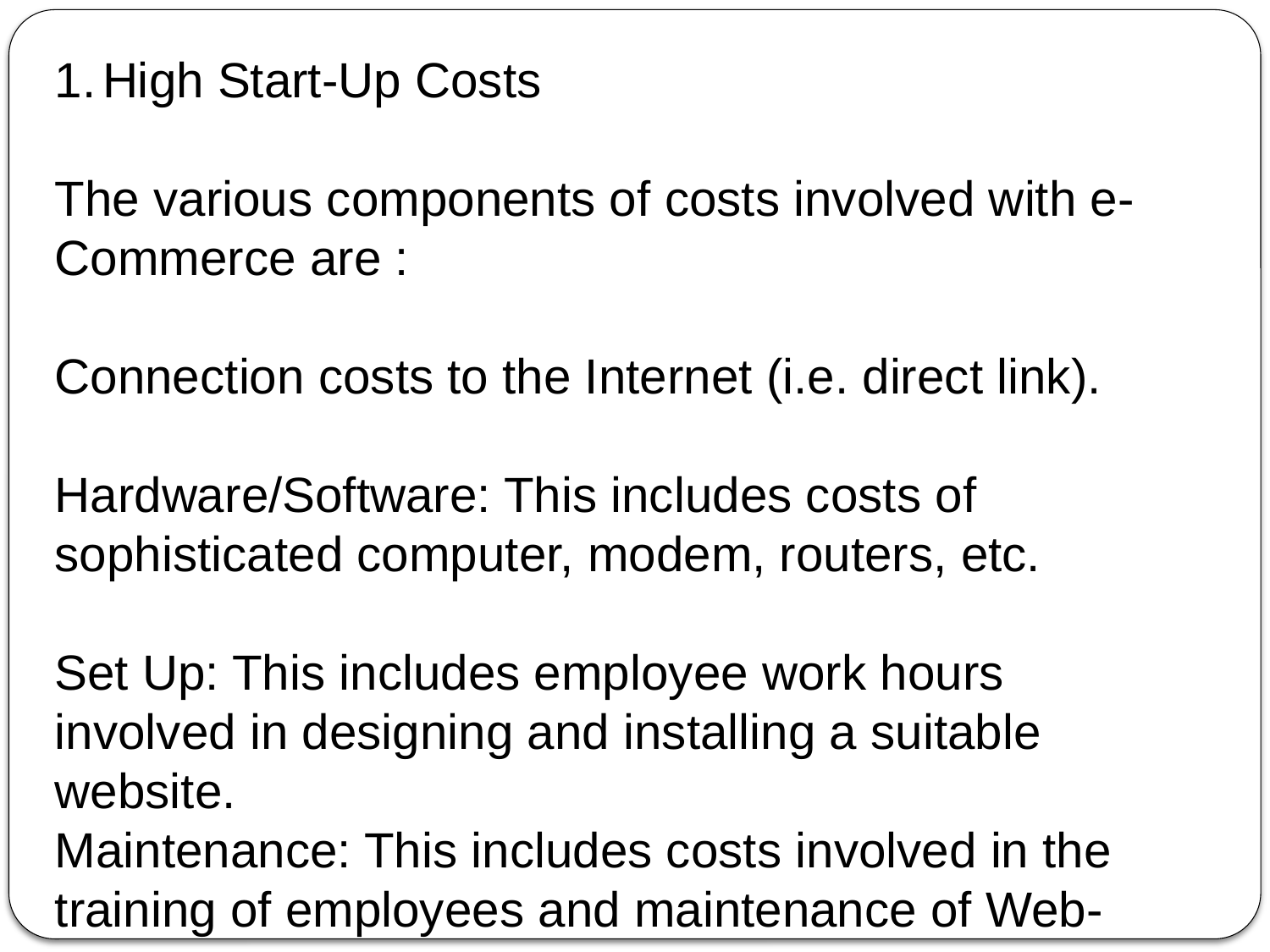

High Start-Up Costs

The various components of costs involved with e-Commerce are :

Connection costs to the Internet (i.e. direct link).

Hardware/Software: This includes costs of sophisticated computer, modem, routers, etc.

Set Up: This includes employee work hours involved in designing and installing a suitable website.
Maintenance: This includes costs involved in the training of employees and maintenance of Web-pages.